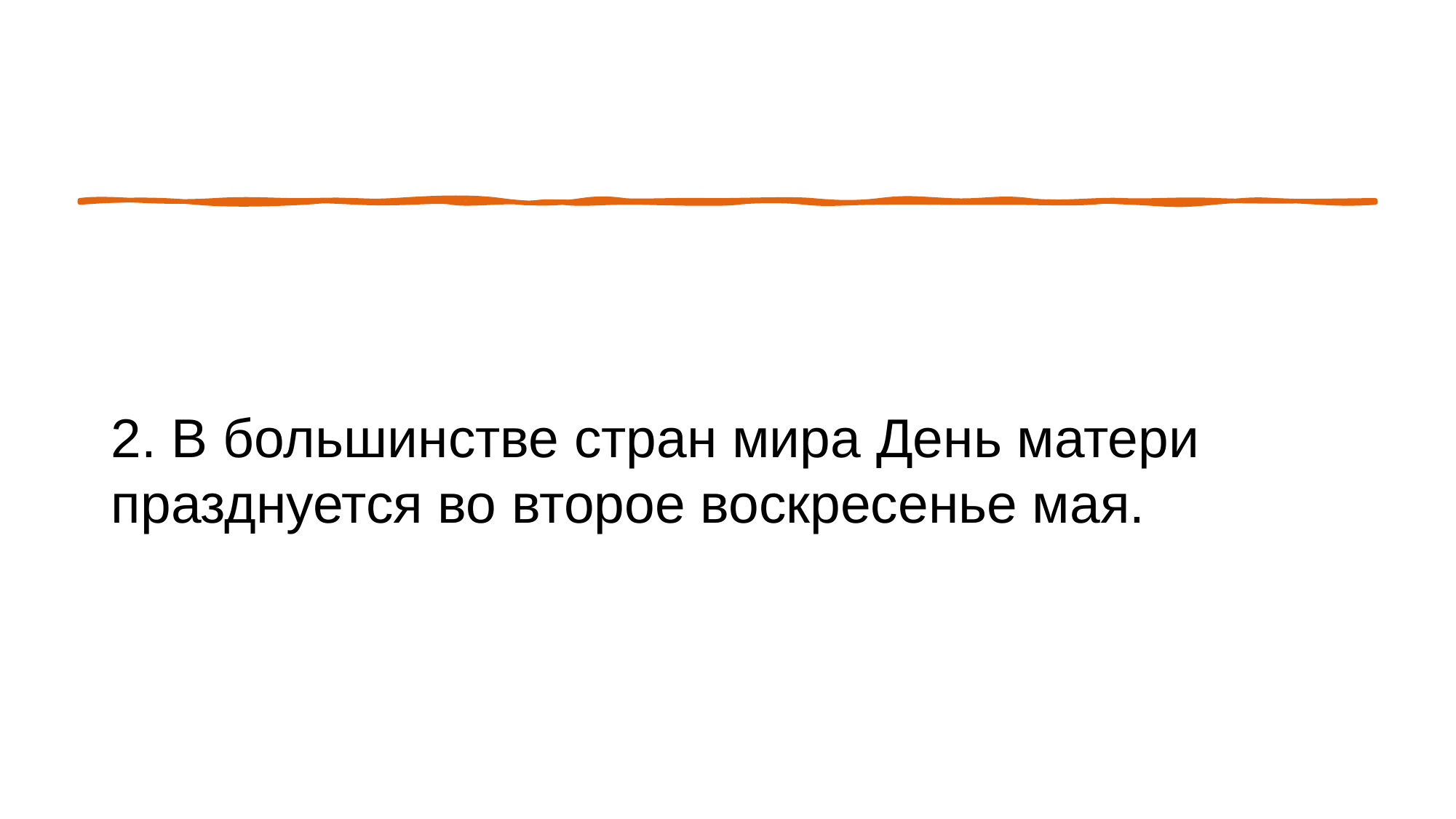

# 2. В большинстве стран мира День матери празднуется во второе воскресенье мая.